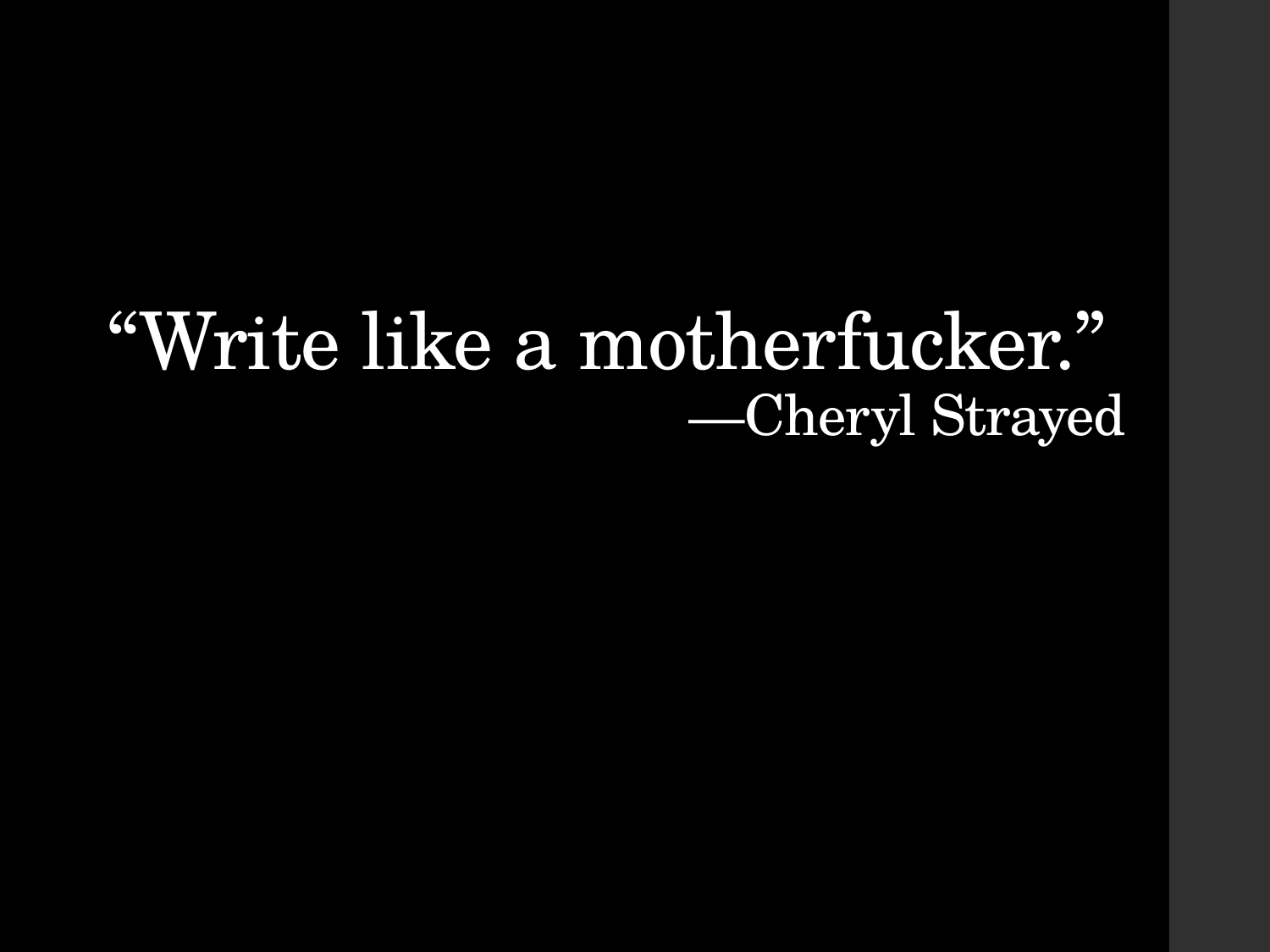

# “Write like a motherfucker.” —Cheryl Strayed